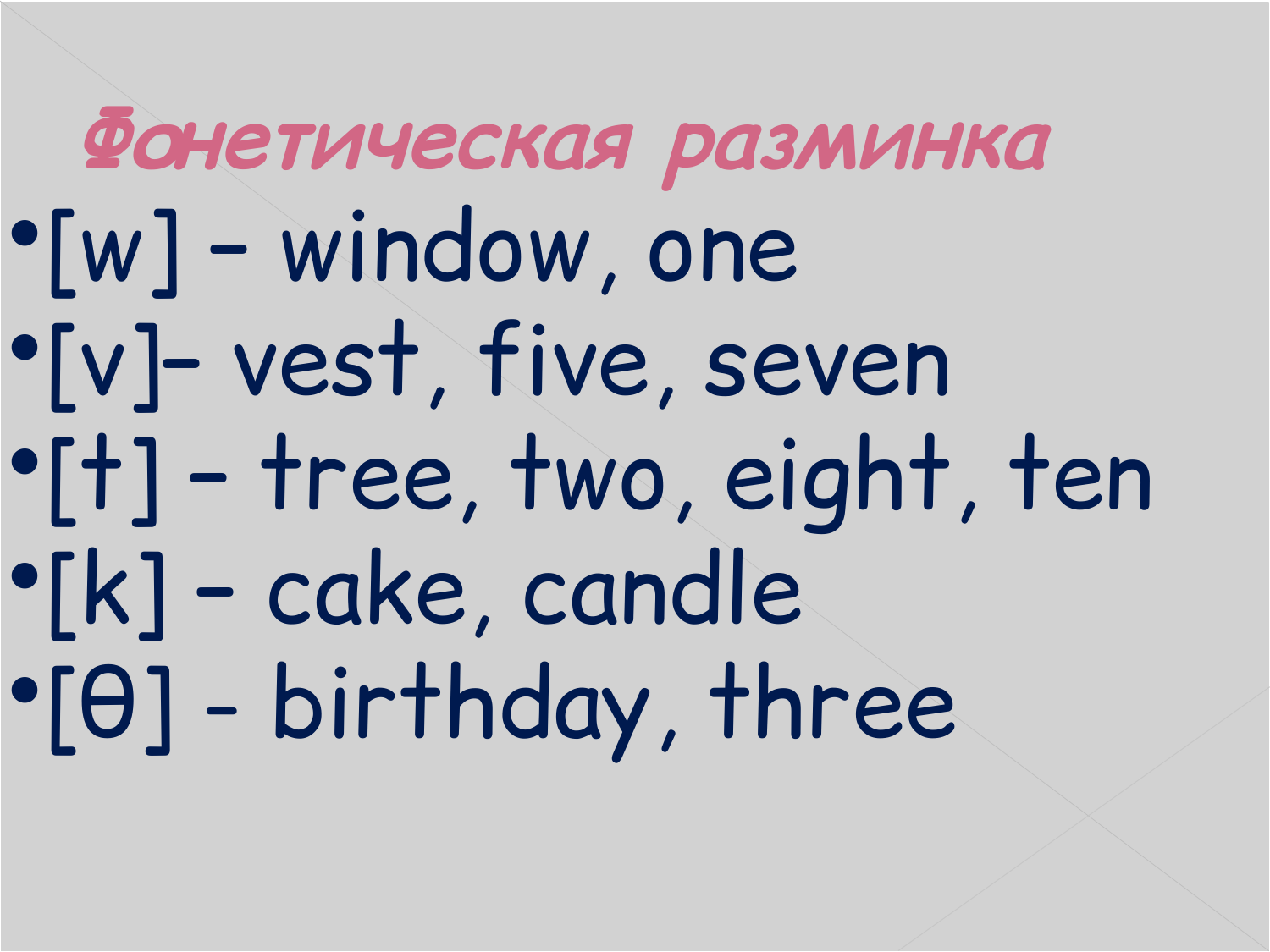

Фонетическая разминка
[w] – window, one
[v]– vest, five, seven
[t] – tree, two, eight, ten
[k] – cake, candle
[θ] - birthday, three